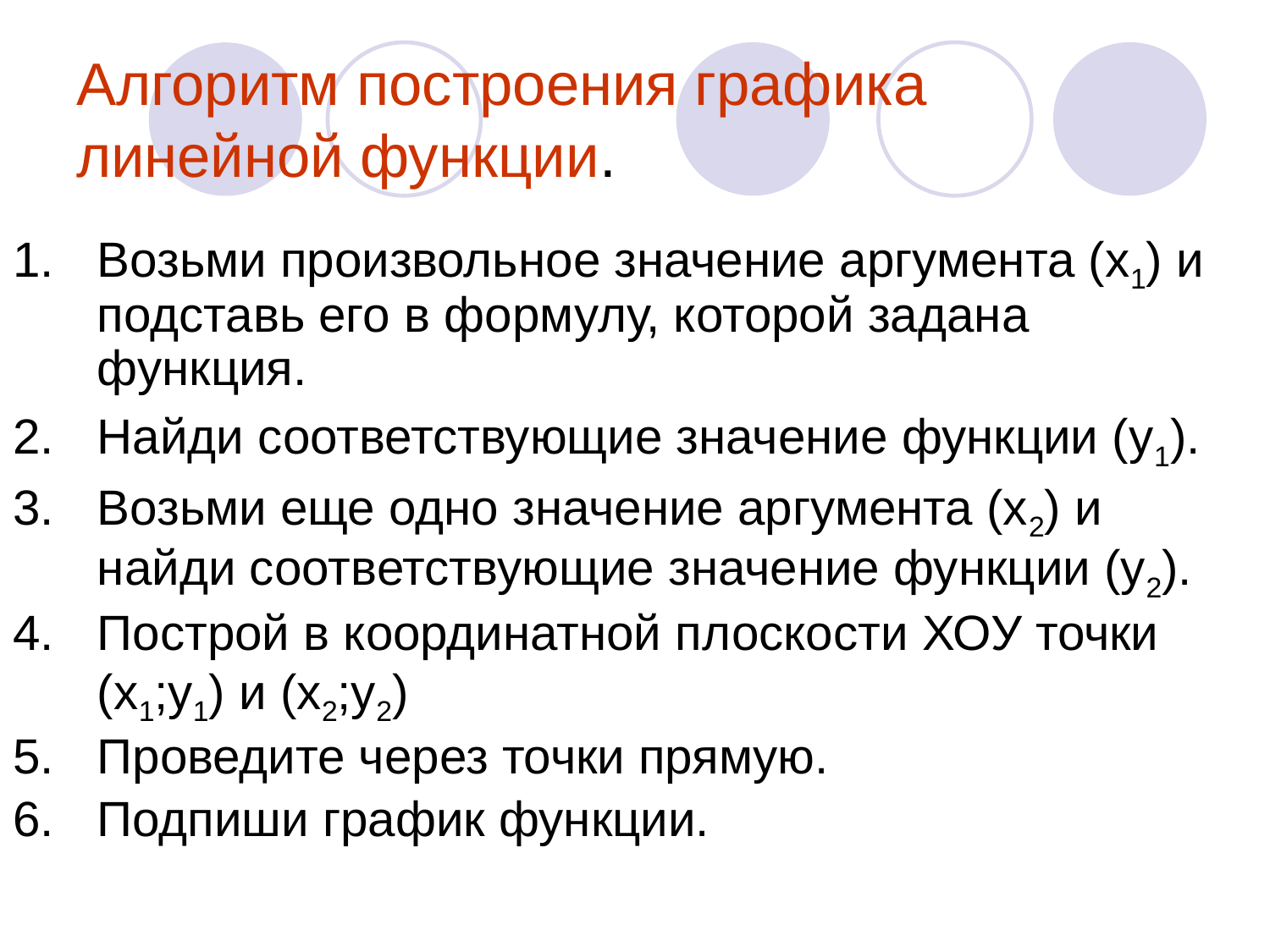

# Алгоритм построения графика линейной функции.
Возьми произвольное значение аргумента (х1) и подставь его в формулу, которой задана функция.
Найди соответствующие значение функции (у1).
Возьми еще одно значение аргумента (х2) и найди соответствующие значение функции (у2).
Построй в координатной плоскости ХОУ точки (х1;у1) и (х2;у2)
Проведите через точки прямую.
Подпиши график функции.